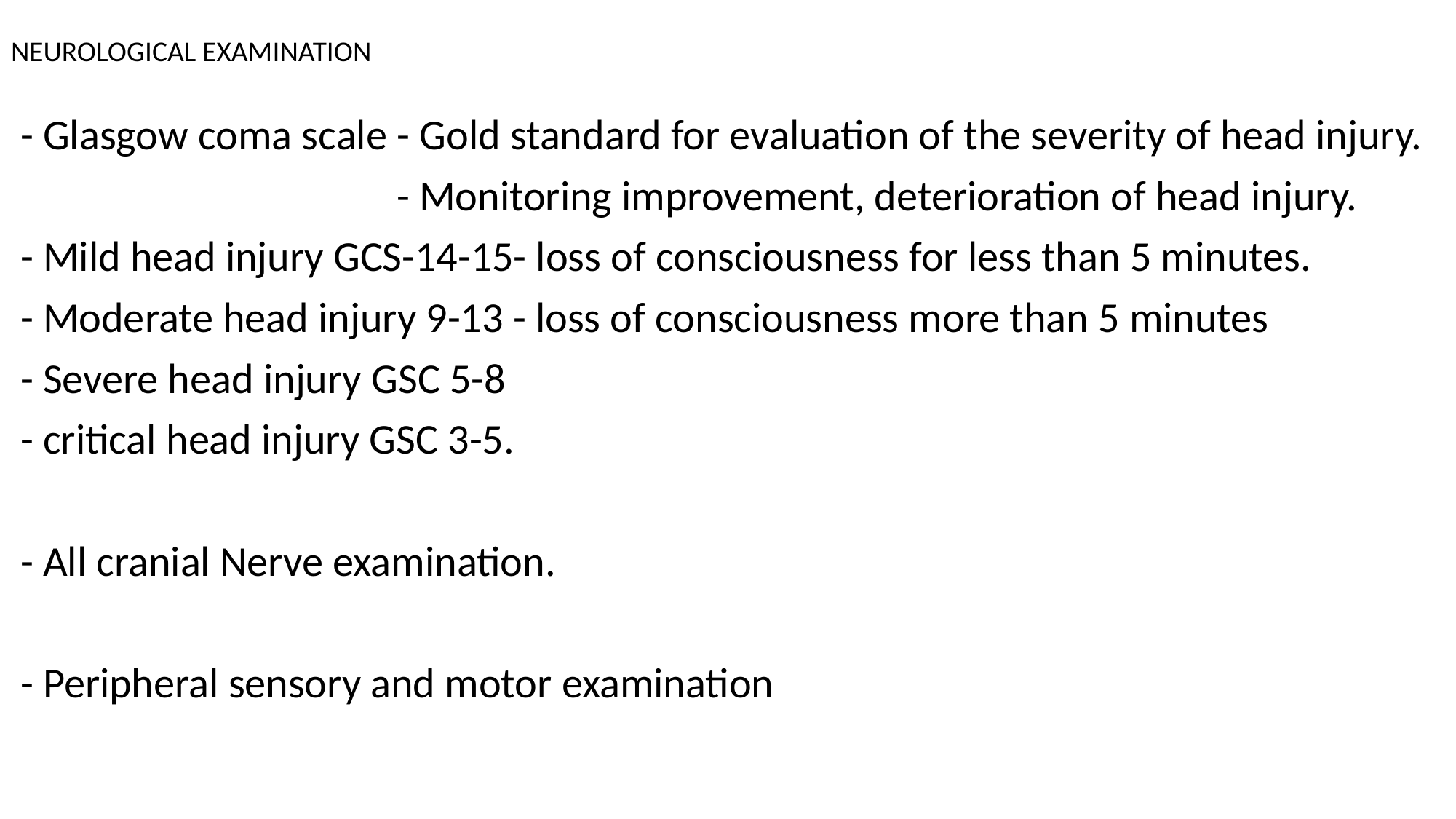

# NEUROLOGICAL EXAMINATION
 - Glasgow coma scale - Gold standard for evaluation of the severity of head injury.
                                        - Monitoring improvement, deterioration of head injury.
 - Mild head injury GCS-14-15- loss of consciousness for less than 5 minutes.
 - Moderate head injury 9-13 - loss of consciousness more than 5 minutes
 - Severe head injury GSC 5-8
 - critical head injury GSC 3-5.

 - All cranial Nerve examination.

 - Peripheral sensory and motor examination